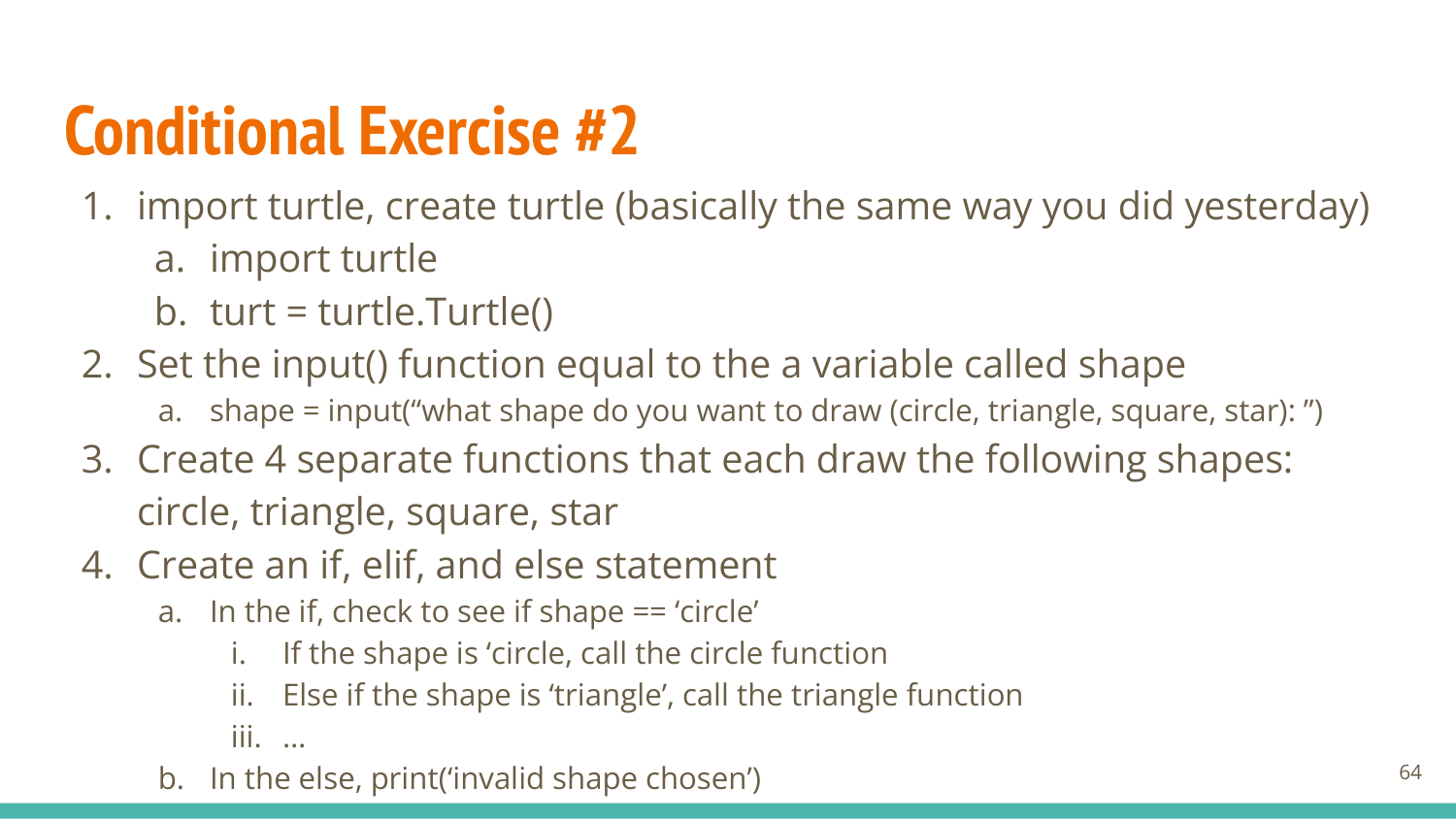

# Conditional Exercise #2
import turtle, create turtle (basically the same way you did yesterday)
import turtle
turt = turtle.Turtle()
Set the input() function equal to the a variable called shape
shape = input(“what shape do you want to draw (circle, triangle, square, star): ”)
Create 4 separate functions that each draw the following shapes: circle, triangle, square, star
Create an if, elif, and else statement
In the if, check to see if shape == ‘circle’
If the shape is ‘circle, call the circle function
Else if the shape is ‘triangle’, call the triangle function
…
In the else, print(‘invalid shape chosen’)
64